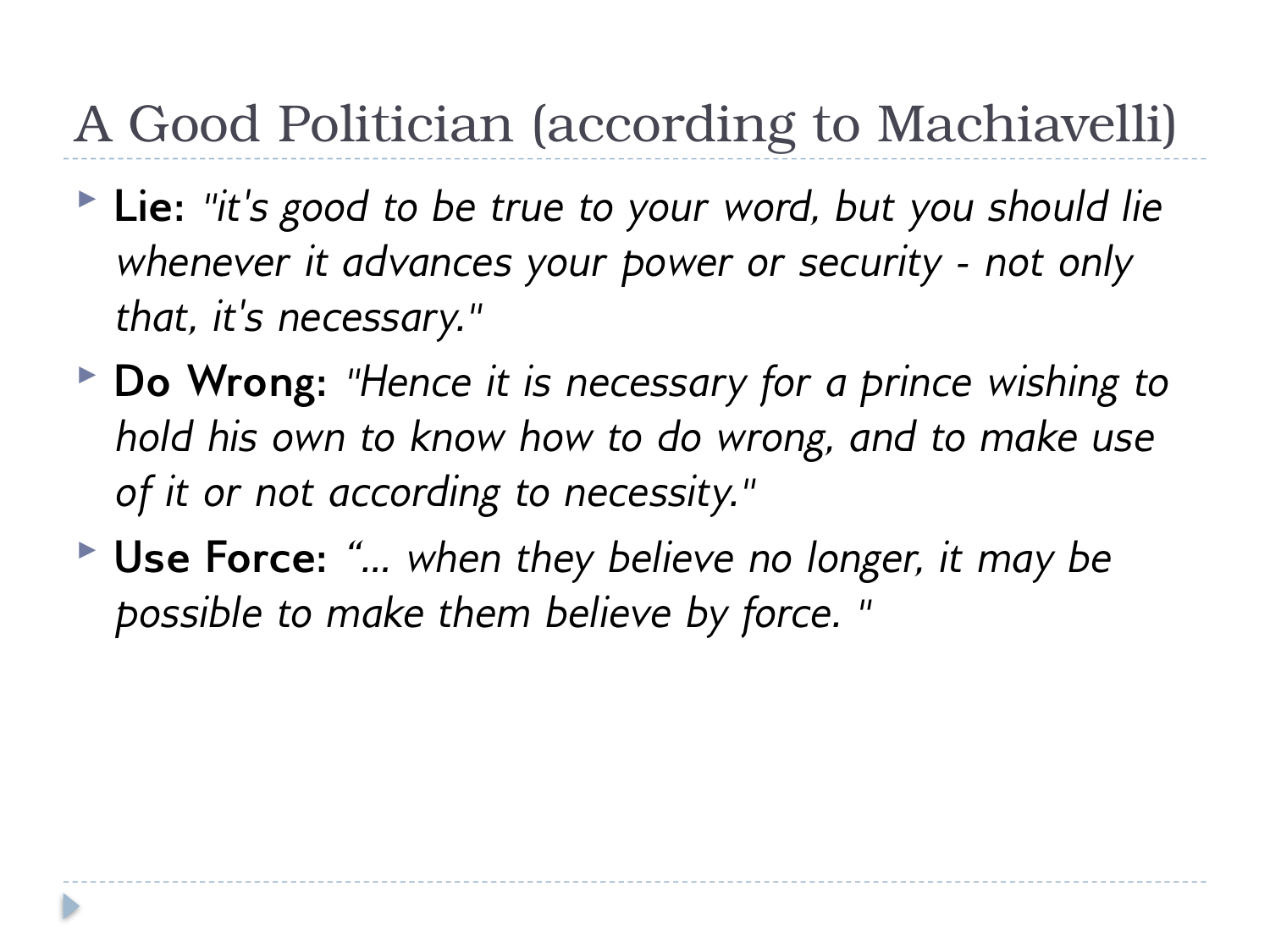

# A Good Politician (according to Machiavelli)
Lie: "it's good to be true to your word, but you should lie whenever it advances your power or security - not only that, it's necessary."
Do Wrong: "Hence it is necessary for a prince wishing to hold his own to know how to do wrong, and to make use of it or not according to necessity."
Use Force: “… when they believe no longer, it may be possible to make them believe by force. "